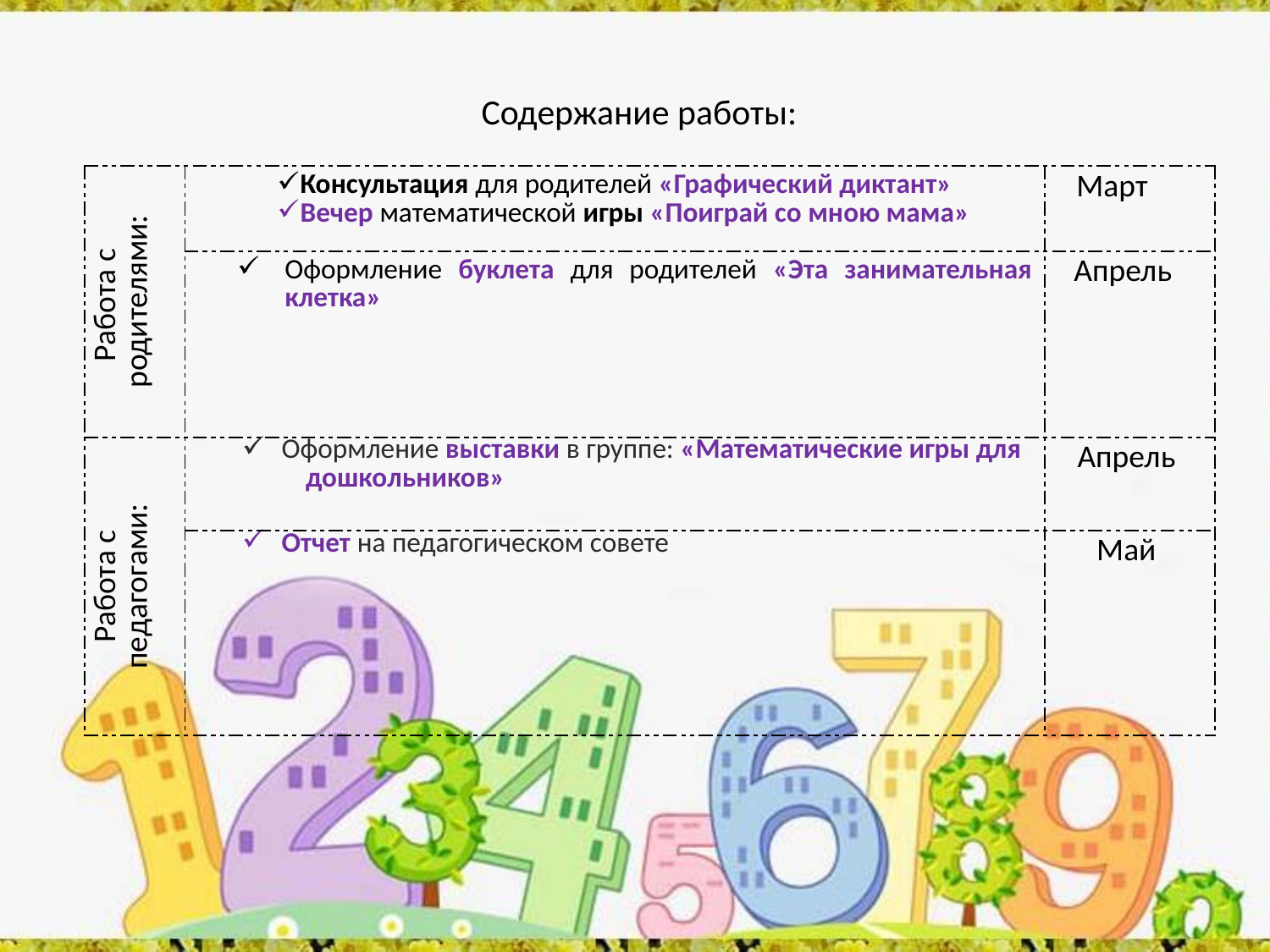

# Содержание работы:
| Работа с родителями: | Консультация для родителей «Графический диктант» Вечер математической игры «Поиграй со мною мама» | Март |
| --- | --- | --- |
|  | Оформление буклета для родителей «Эта занимательная клетка» | Апрель |
| Работа с педагогами: | Оформление выставки в группе: «Математические игры для дошкольников» | Апрель |
|  | Отчет на педагогическом совете | Май |